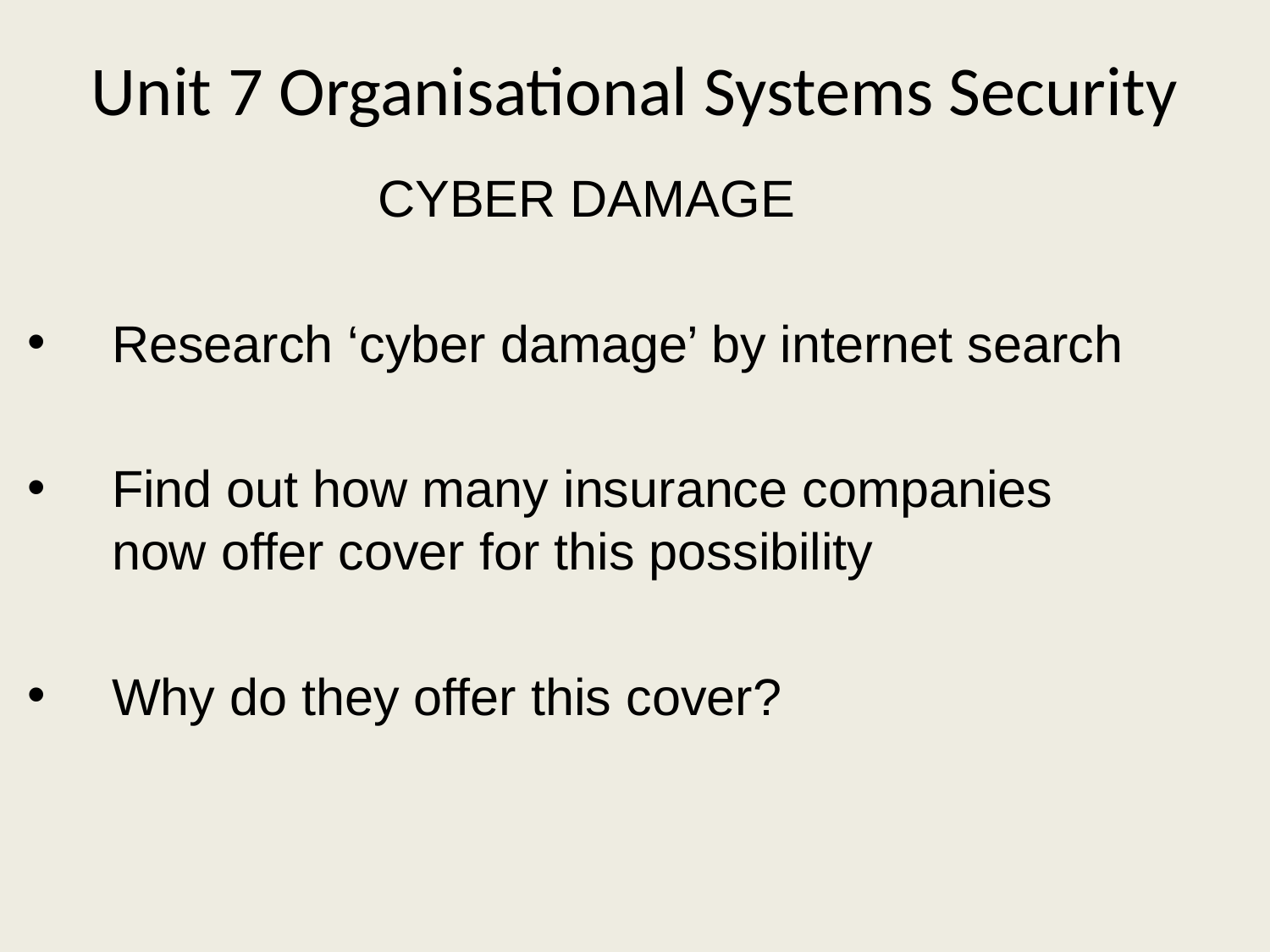

# Unit 7 Organisational Systems Security

CYBER DAMAGE

Research ‘cyber damage’ by internet search

Find out how many insurance companies now offer cover for this possibility

Why do they offer this cover?